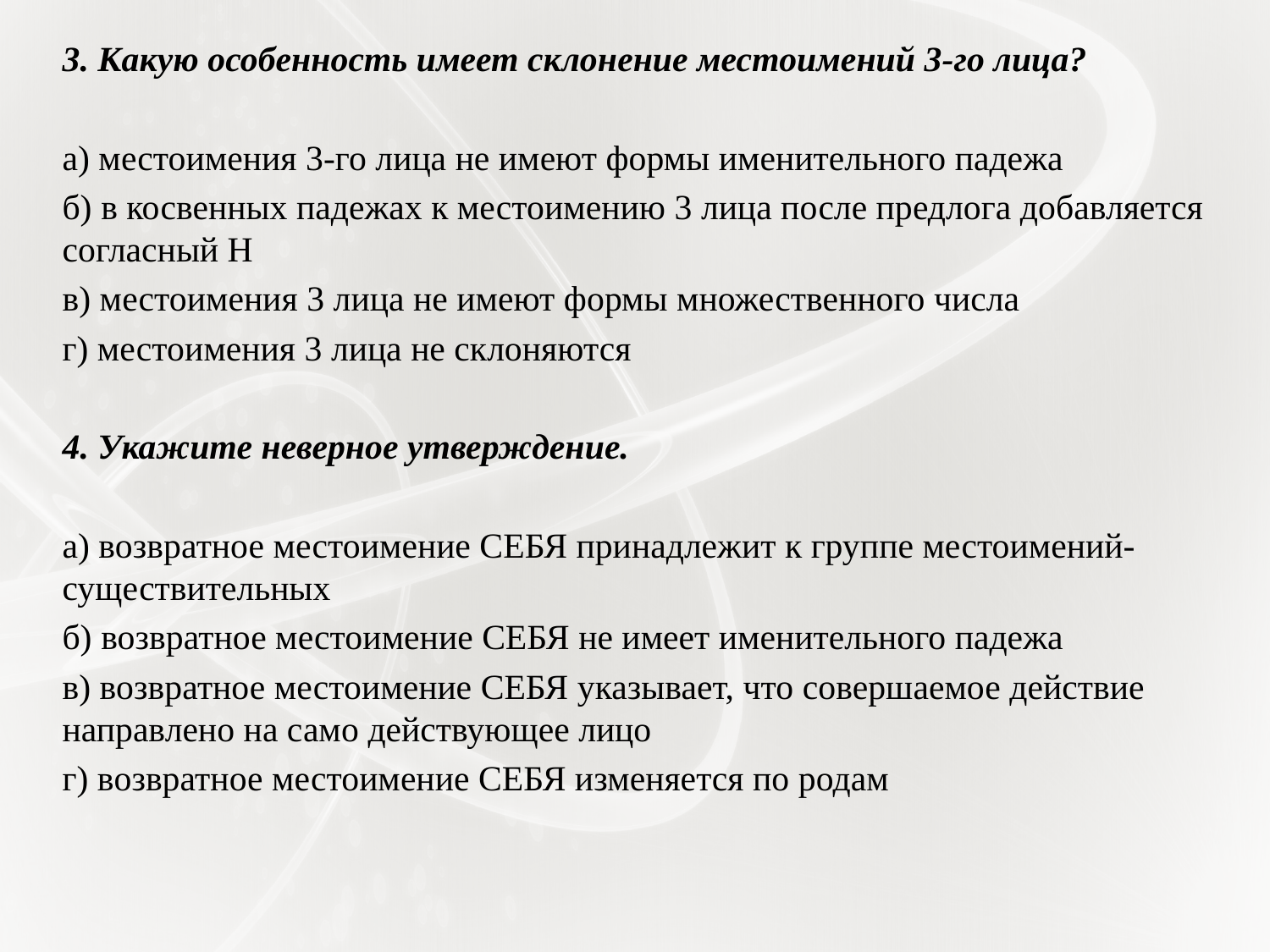

3. Какую особенность имеет склонение местоимений 3-го лица?

а) местоимения 3-го лица не имеют формы именительного падежа
б) в косвенных падежах к местоимению 3 лица после предлога добавляется согласный Н
в) местоимения 3 лица не имеют формы множественного числа
г) местоимения 3 лица не склоняются

4. Укажите неверное утверждение.

а) возвратное местоимение СЕБЯ принадлежит к группе местоимений-существительных
б) возвратное местоимение СЕБЯ не имеет именительного падежа
в) возвратное местоимение СЕБЯ указывает, что совершаемое действие направлено на само действующее лицо
г) возвратное местоимение СЕБЯ изменяется по родам